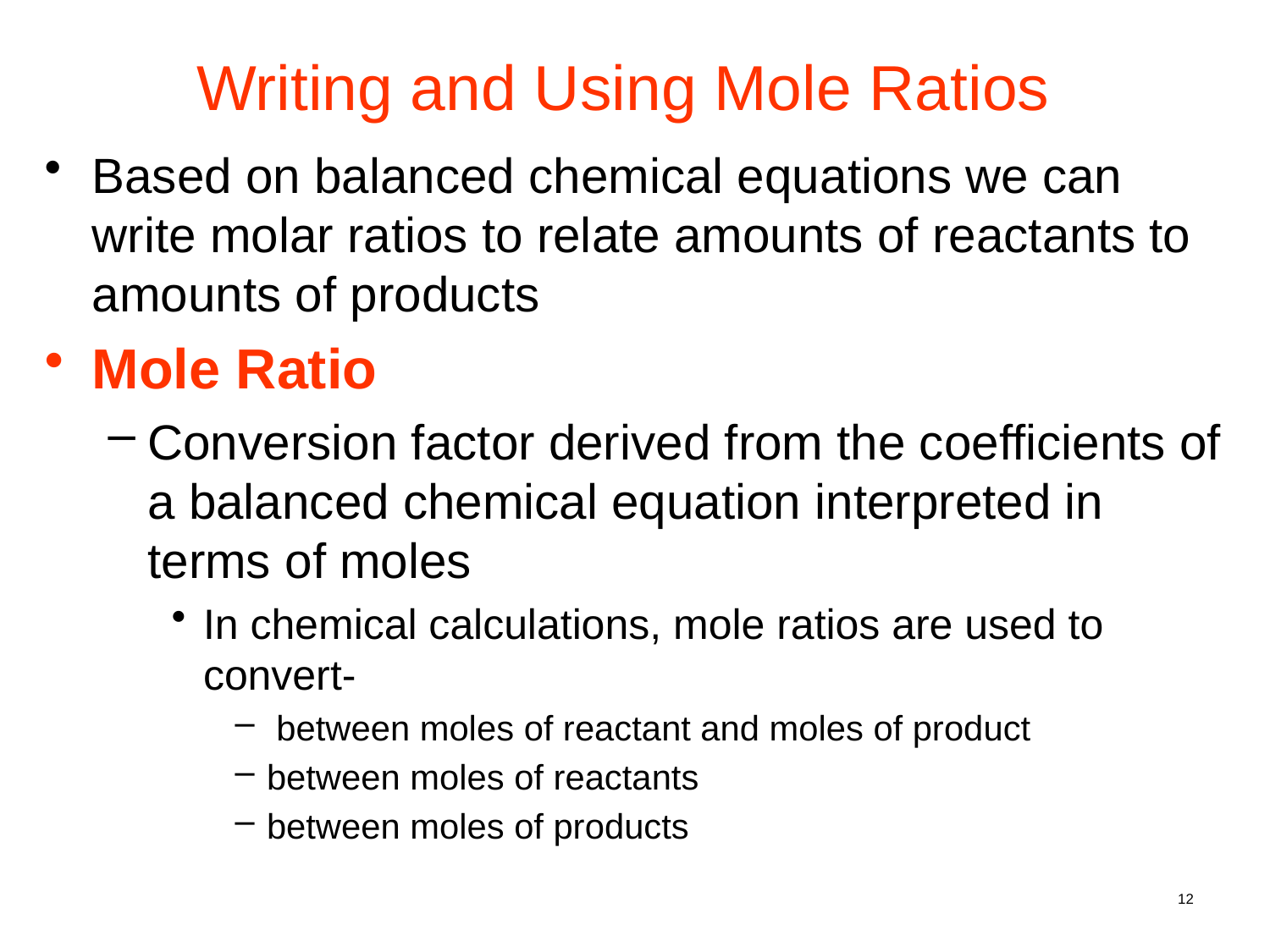

# Writing and Using Mole Ratios
Based on balanced chemical equations we can write molar ratios to relate amounts of reactants to amounts of products
Mole Ratio
Conversion factor derived from the coefficients of a balanced chemical equation interpreted in terms of moles
In chemical calculations, mole ratios are used to convert-
 between moles of reactant and moles of product
between moles of reactants
between moles of products
12